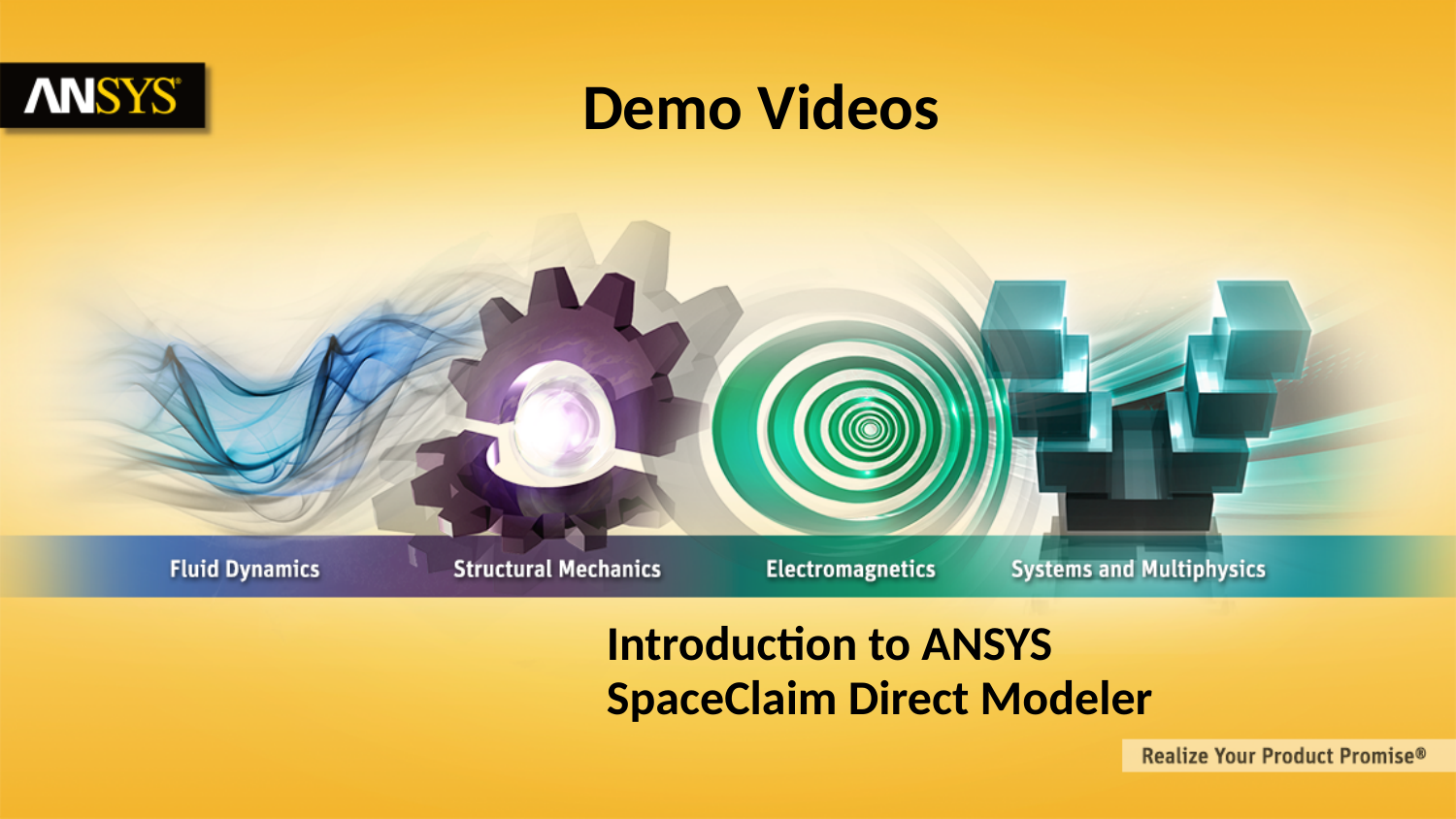

# Demo Videos
Introduction to ANSYS SpaceClaim Direct Modeler